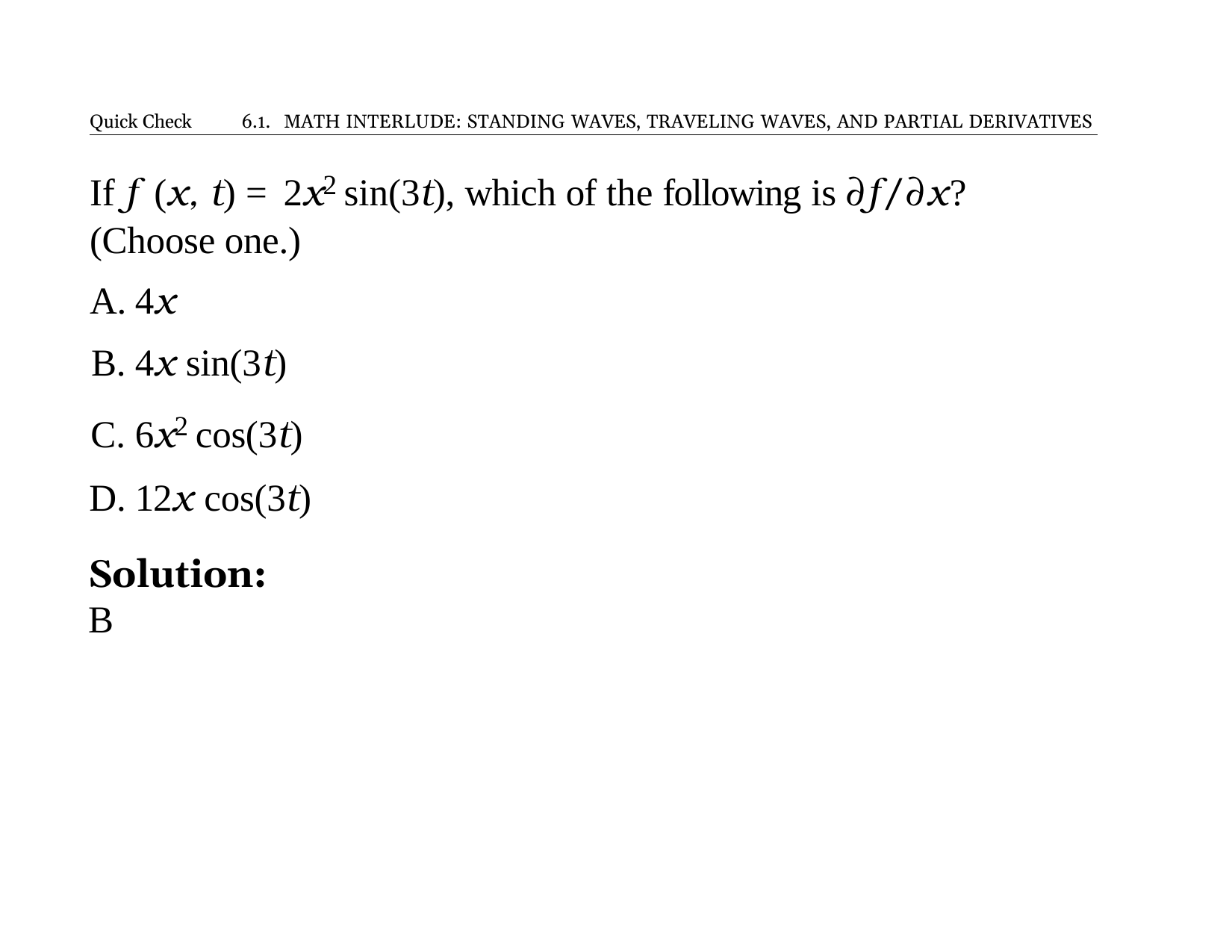

Quick Check	6.1.  MATH INTERLUDE: STANDING WAVES, TRAVELING WAVES, AND PARTIAL DERIVATIVES

# If f (x, t) = 2x2 sin(3t), which of the following is ∂f/∂x? (Choose one.)
4x
4x sin(3t)
6x2 cos(3t)
12x cos(3t)
Solution:	B